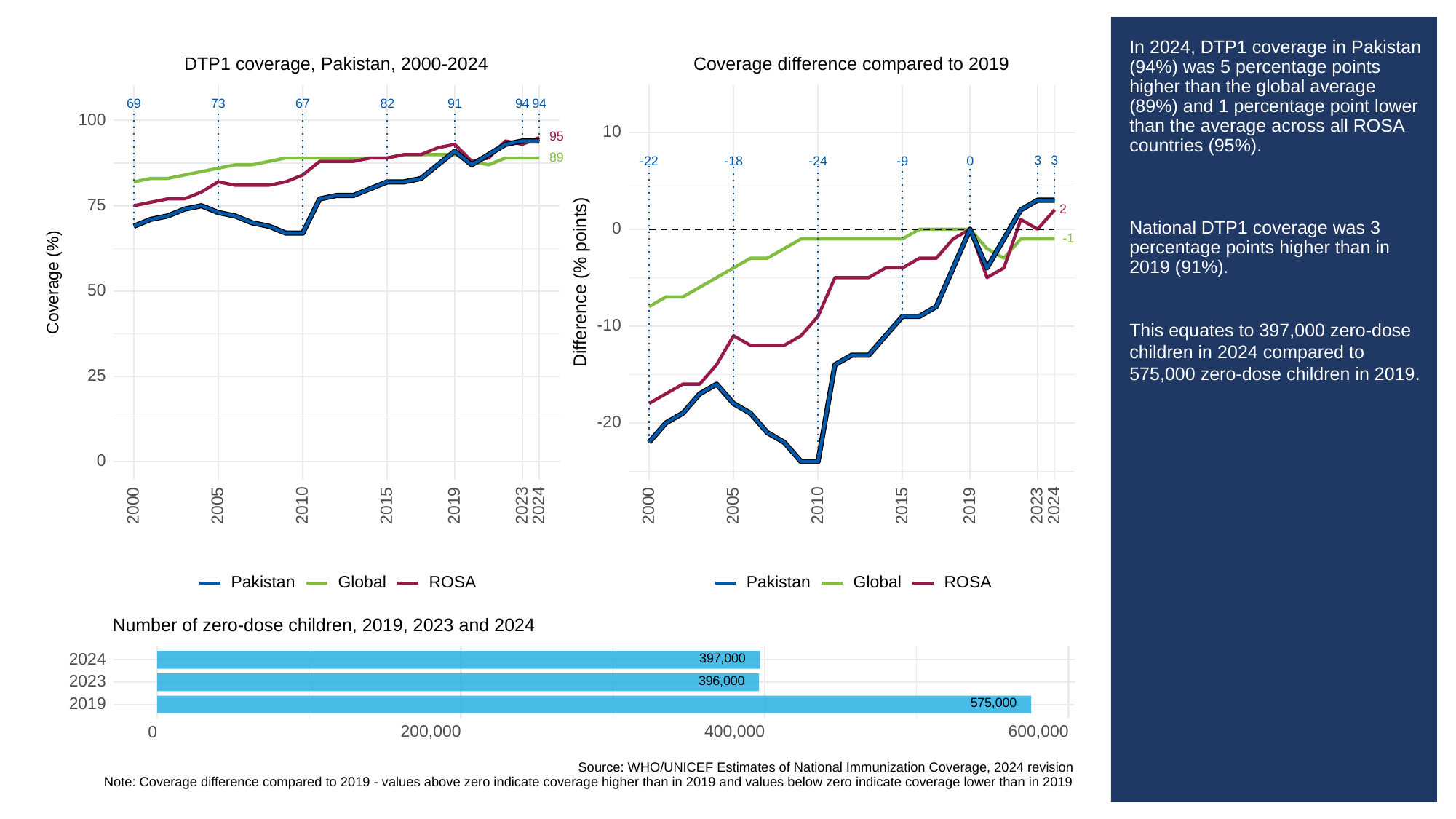

# In 2024, DTP1 coverage in Pakistan (94%) was 5 percentage points higher than the global average (89%) and 1 percentage point lower than the average across all ROSA countries (95%).

National DTP1 coverage was 3 percentage points higher than in 2019 (91%).

This equates to 397,000 zero-dose children in 2024 compared to 575,000 zero-dose children in 2019.

Coverage difference compared to 2019
DTP1 coverage, Pakistan, 2000-2024

73
69
67
82
91
94
94

100

10

95

89

3
3
-18
-9
0
-22
-24

75

2

0

-1

Difference (% points)
Coverage (%)

50

-10

25

-20

0

2023
2023
2000
2005
2010
2015
2019
2024
2000
2005
2010
2015
2019
2024
ROSA
ROSA
Global
Global
Pakistan
Pakistan

Number of zero-dose children, 2019, 2023 and 2024

397,000
2024

396,000
2023

575,000
2019

200,000
400,000
600,000
0
Source: WHO/UNICEF Estimates of National Immunization Coverage, 2024 revision
Note: Coverage difference compared to 2019 - values above zero indicate coverage higher than in 2019 and values below zero indicate coverage lower than in 2019